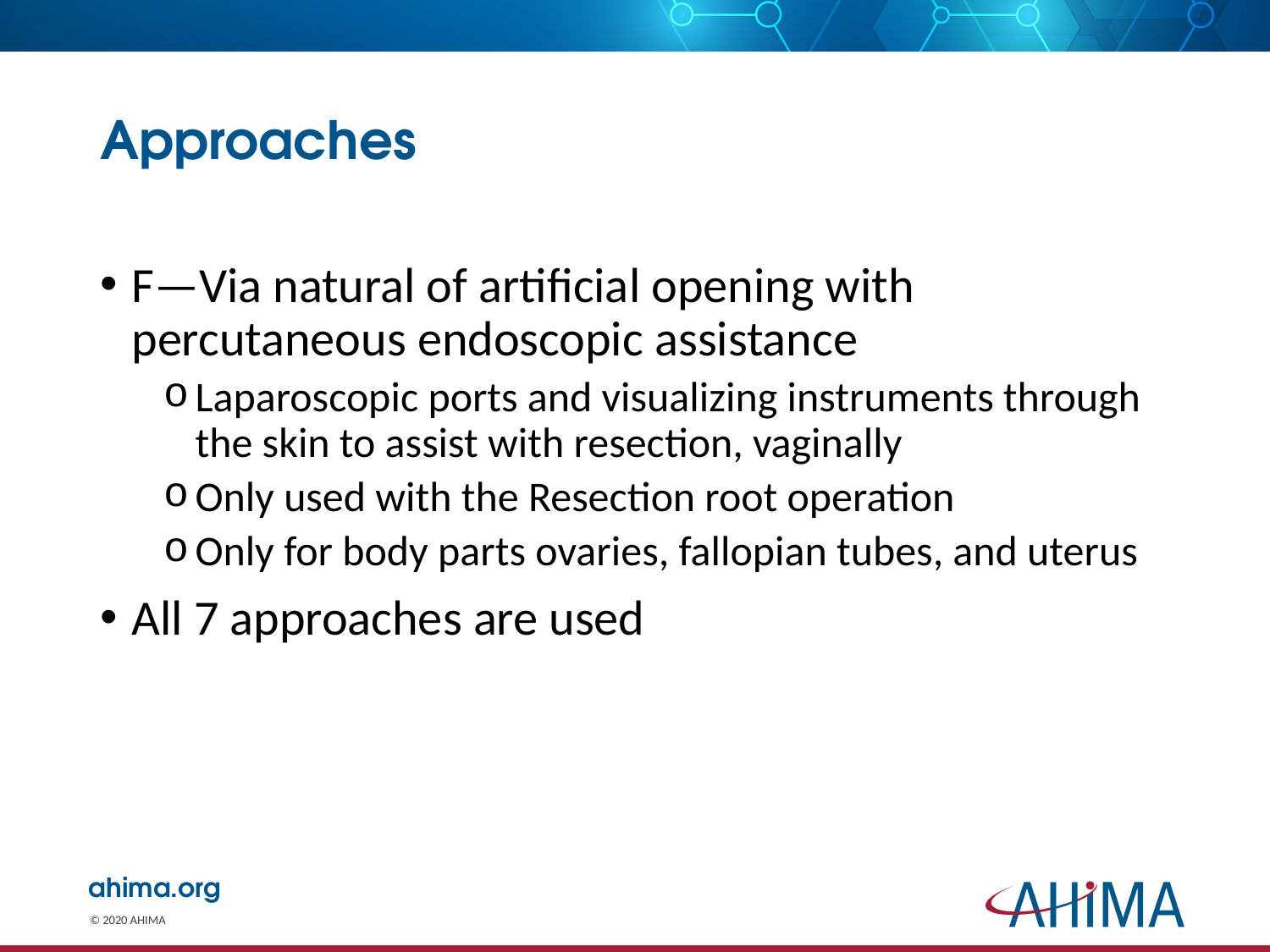

# Approaches
F—Via natural of artificial opening with percutaneous endoscopic assistance
Laparoscopic ports and visualizing instruments through the skin to assist with resection, vaginally
Only used with the Resection root operation
Only for body parts ovaries, fallopian tubes, and uterus
All 7 approaches are used